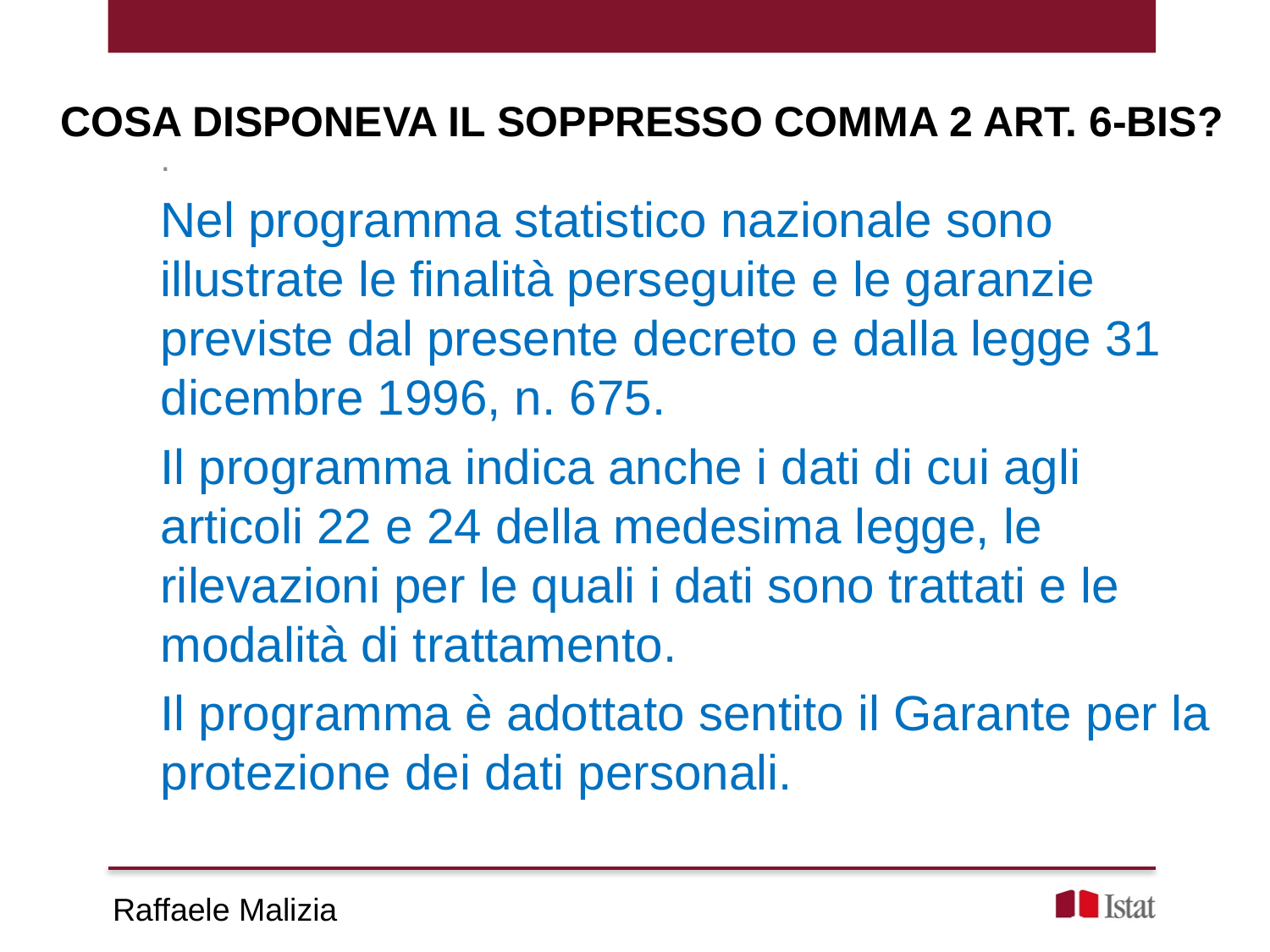

# COSA DISPONEVA IL SOPPRESSO COMMA 2 ART. 6-BIS?
.
Nel programma statistico nazionale sono illustrate le finalità perseguite e le garanzie previste dal presente decreto e dalla legge 31 dicembre 1996, n. 675.
Il programma indica anche i dati di cui agli articoli 22 e 24 della medesima legge, le rilevazioni per le quali i dati sono trattati e le modalità di trattamento.
Il programma è adottato sentito il Garante per la protezione dei dati personali.
Raffaele Malizia